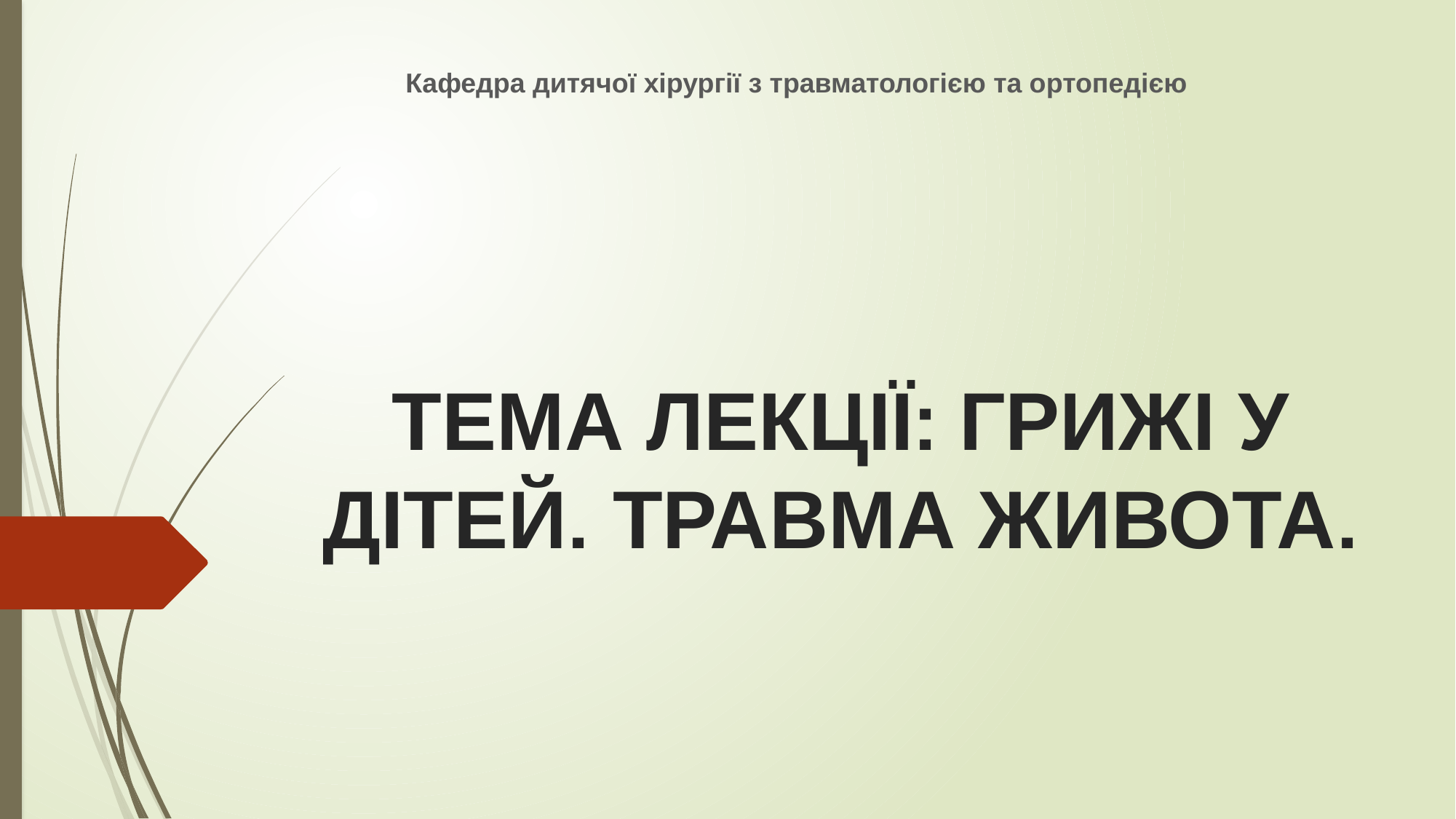

Кафедра дитячої хірургії з травматологією та ортопедією
# ТЕМА ЛЕКЦІЇ: ГРИЖІ У ДІТЕЙ. ТРАВМА ЖИВОТА.